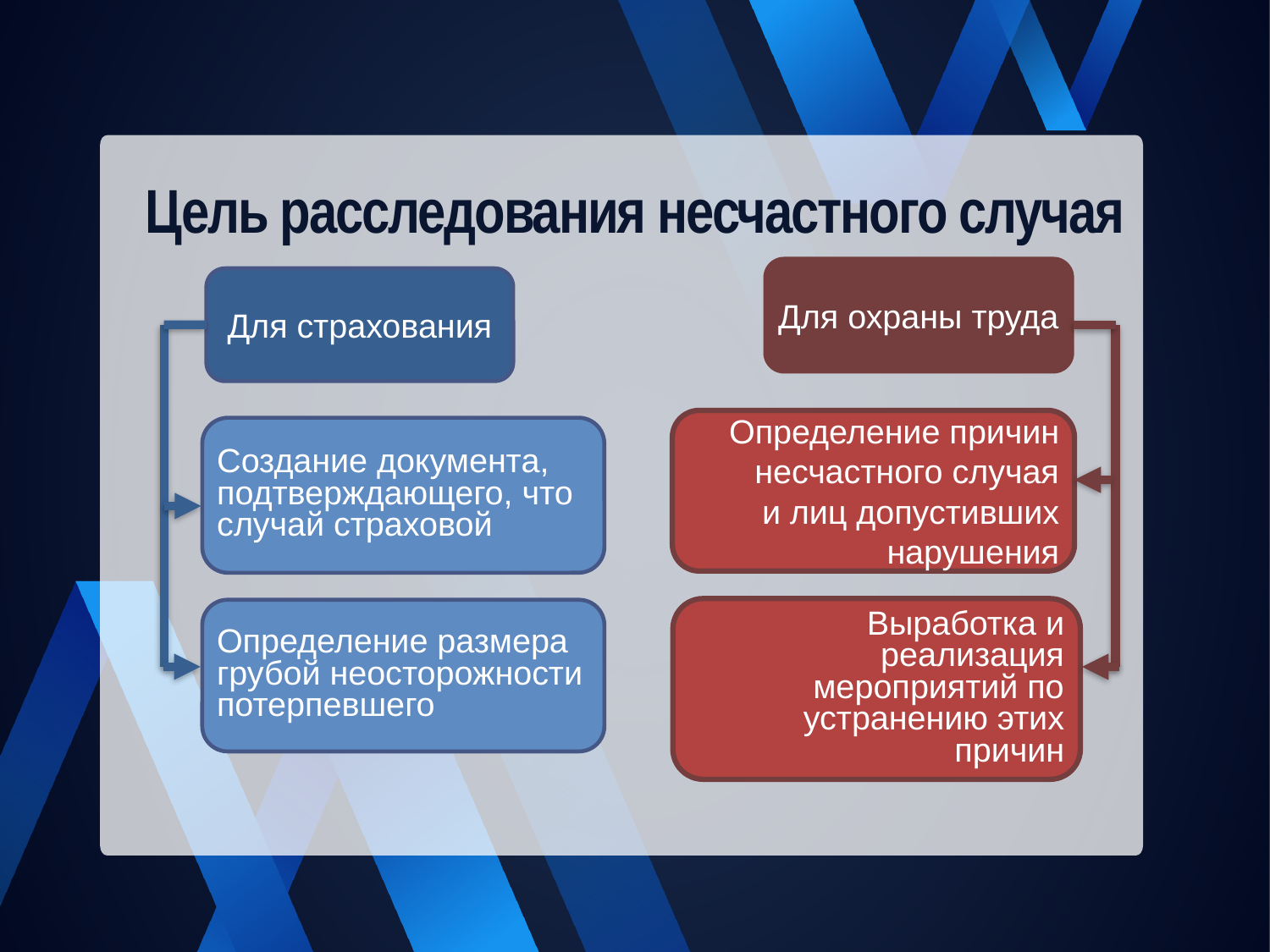

Цель расследования несчастного случая
Для охраны труда
Для страхования
Определение причин несчастного случая
и лиц допустивших нарушения
Создание документа, подтверждающего, что случай страховой
Выработка и реализация мероприятий по устранению этих причин
Определение размера грубой неосторожности потерпевшего
6